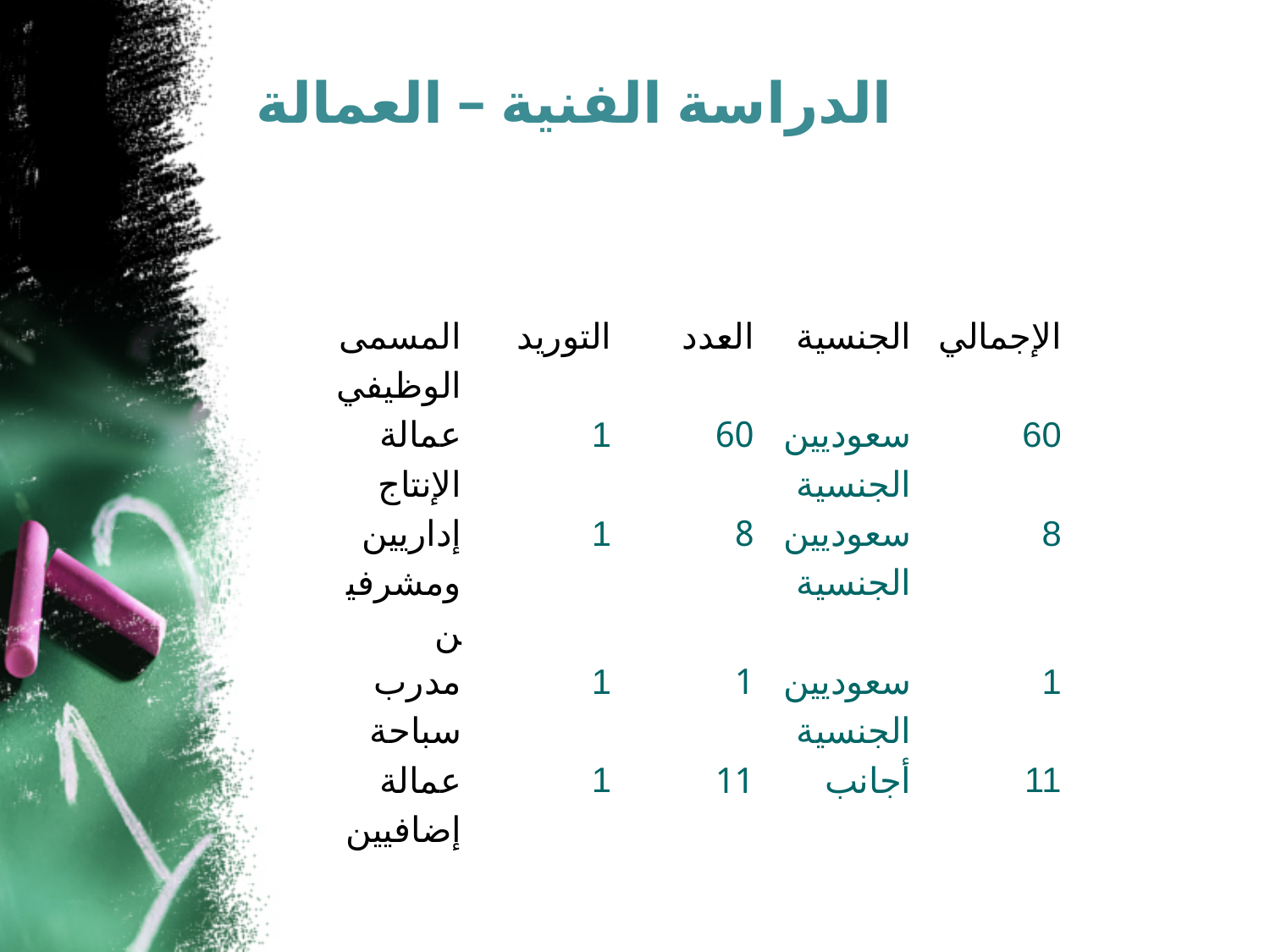

# الدراسة الفنية – العمالة
| المسمى الوظيفي | التوريد | العدد | الجنسية | الإجمالي |
| --- | --- | --- | --- | --- |
| عمالة الإنتاج | 1 | 60 | سعوديين الجنسية | 60 |
| إداريين ومشرفين | 1 | 8 | سعوديين الجنسية | 8 |
| مدرب سباحة | 1 | 1 | سعوديين الجنسية | 1 |
| عمالة إضافيين | 1 | 11 | أجانب | 11 |